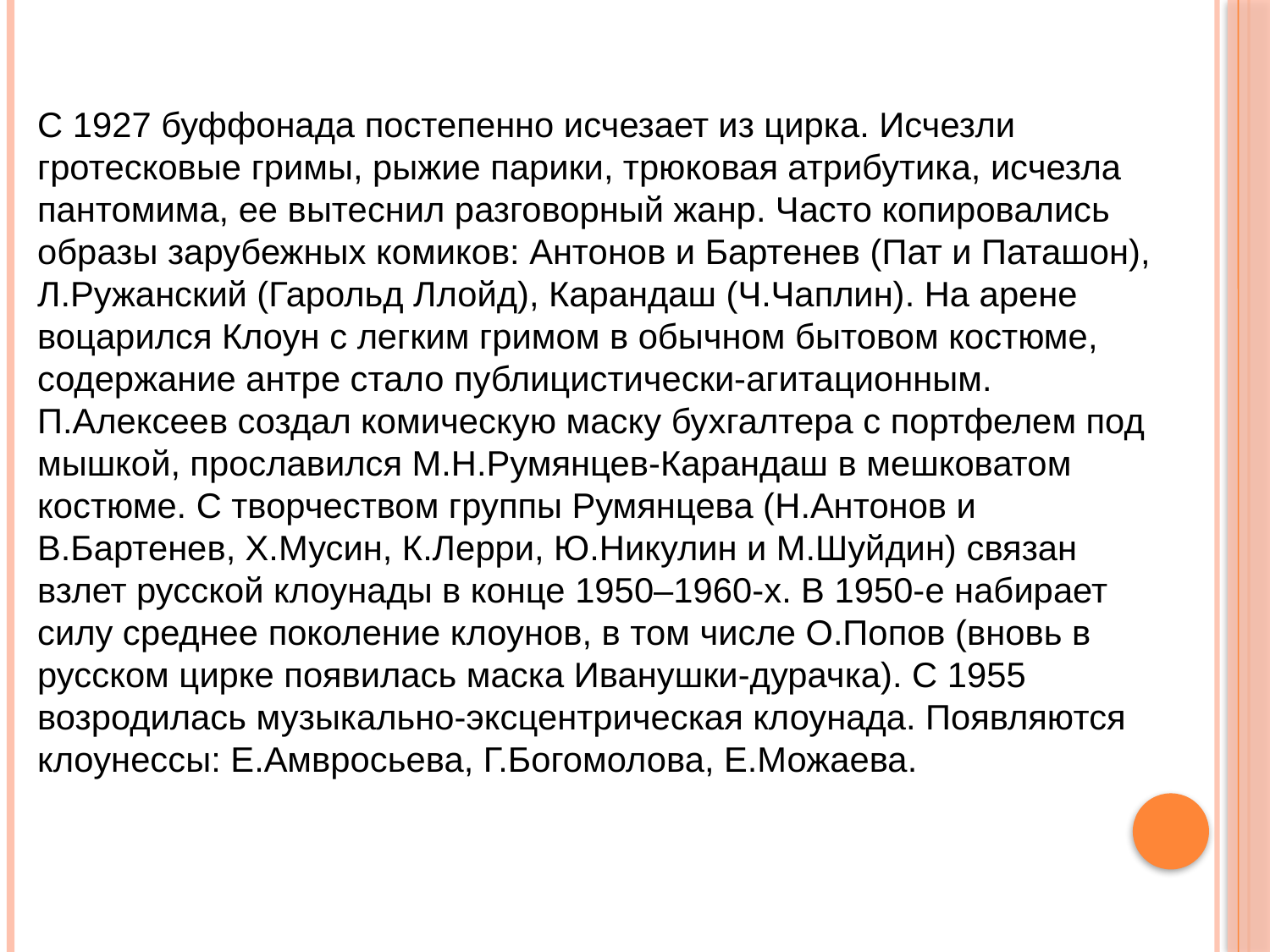

С 1927 буффонада постепенно исчезает из цирка. Исчезли гротесковые гримы, рыжие парики, трюковая атрибутика, исчезла пантомима, ее вытеснил разговорный жанр. Часто копировались образы зарубежных комиков: Антонов и Бартенев (Пат и Паташон), Л.Ружанский (Гарольд Ллойд), Карандаш (Ч.Чаплин). На арене воцарился Клоун с легким гримом в обычном бытовом костюме, содержание антре стало публицистически-агитационным. П.Алексеев создал комическую маску бухгалтера с портфелем под мышкой, прославился М.Н.Румянцев-Карандаш в мешковатом костюме. С творчеством группы Румянцева (Н.Антонов и В.Бартенев, Х.Мусин, К.Лерри, Ю.Никулин и М.Шуйдин) связан взлет русской клоунады в конце 1950–1960-х. В 1950-е набирает силу среднее поколение клоунов, в том числе О.Попов (вновь в русском цирке появилась маска Иванушки-дурачка). С 1955 возродилась музыкально-эксцентрическая клоунада. Появляются клоунессы: Е.Амвросьева, Г.Богомолова, Е.Можаева.